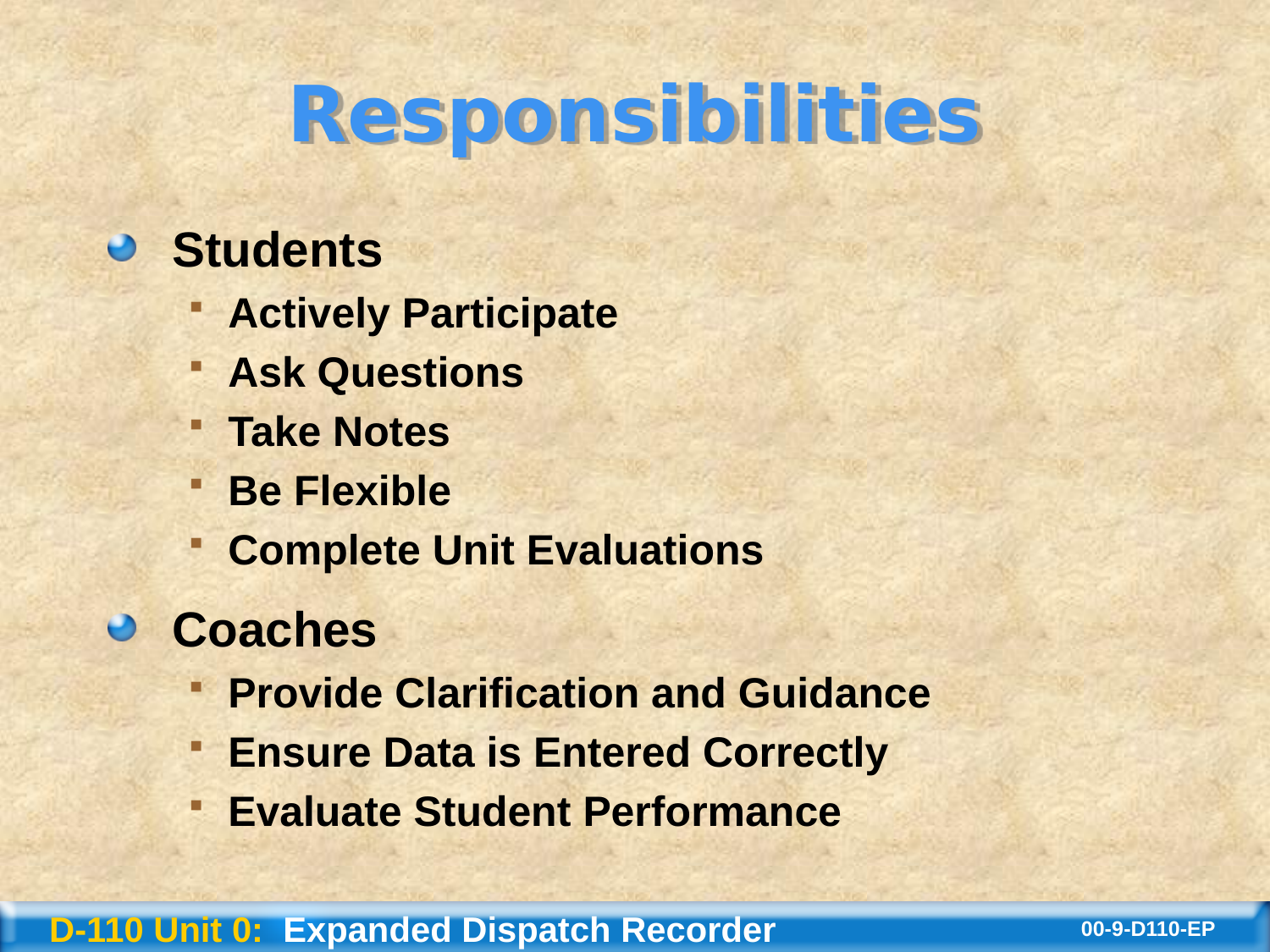

# Responsibilities
Students
Actively Participate
Ask Questions
Take Notes
Be Flexible
Complete Unit Evaluations
Coaches
Provide Clarification and Guidance
Ensure Data is Entered Correctly
Evaluate Student Performance
D-110 Unit 0:  Expanded Dispatch Recorder